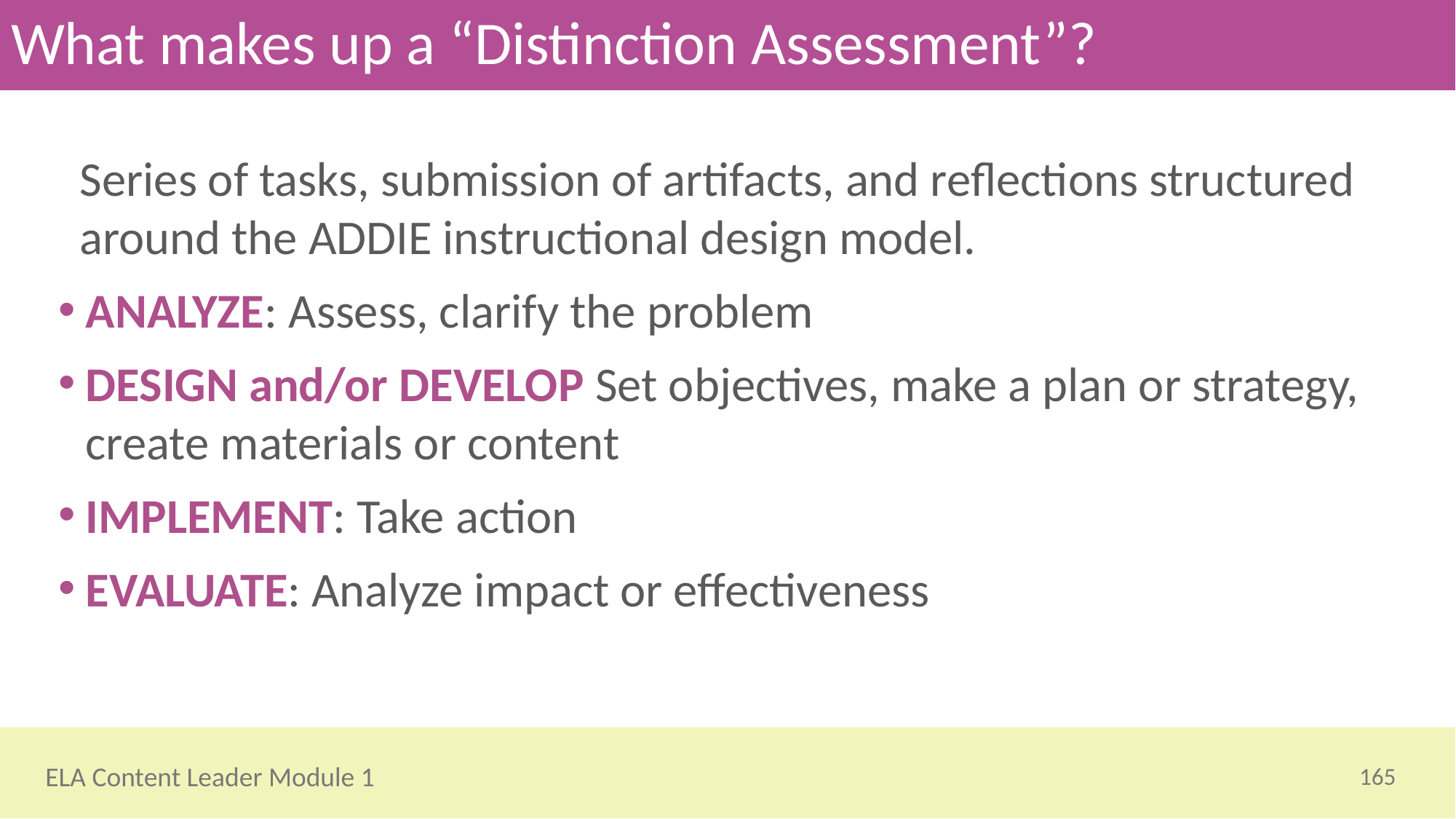

# What makes up a “Distinction Assessment”?
Series of tasks, submission of artifacts, and reflections structured around the ADDIE instructional design model.
ANALYZE: Assess, clarify the problem
DESIGN and/or DEVELOP Set objectives, make a plan or strategy, create materials or content
IMPLEMENT: Take action
EVALUATE: Analyze impact or effectiveness
165